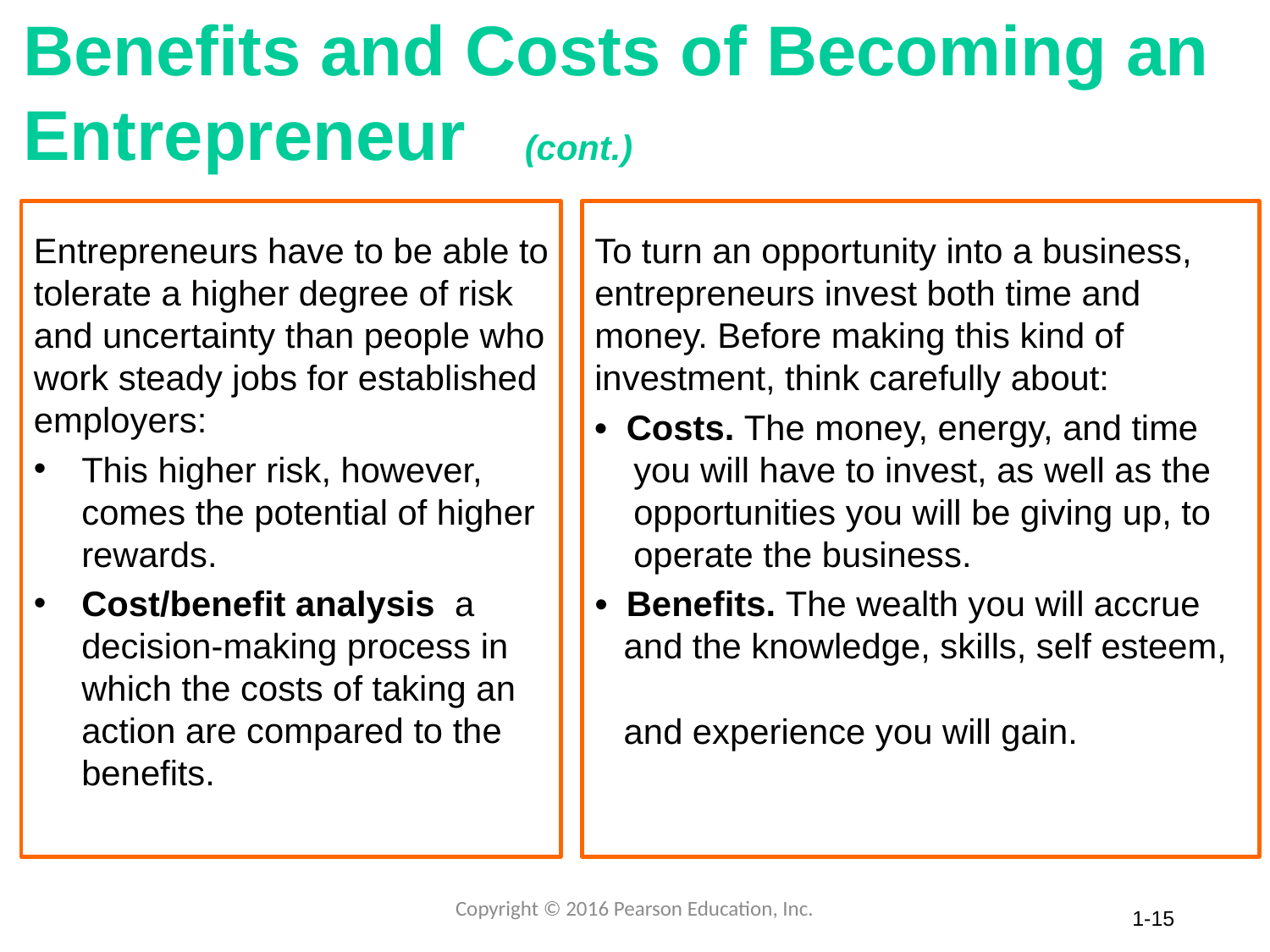

# Benefits and Costs of Becoming an Entrepreneur   (cont.)

Entrepreneurs have to be able to tolerate a higher degree of risk and uncertainty than people who work steady jobs for established employers:
This higher risk, however, comes the potential of higher rewards.
Cost/benefit analysis  a decision-making process in which the costs of taking an action are compared to the benefits.
To turn an opportunity into a business, entrepreneurs invest both time and money. Before making this kind of investment, think carefully about:
•  Costs. The money, energy, and time
    you will have to invest, as well as the
    opportunities you will be giving up, to
    operate the business.
•  Benefits. The wealth you will accrue
   and the knowledge, skills, self esteem,
   and experience you will gain.

Copyright © 2016 Pearson Education, Inc.